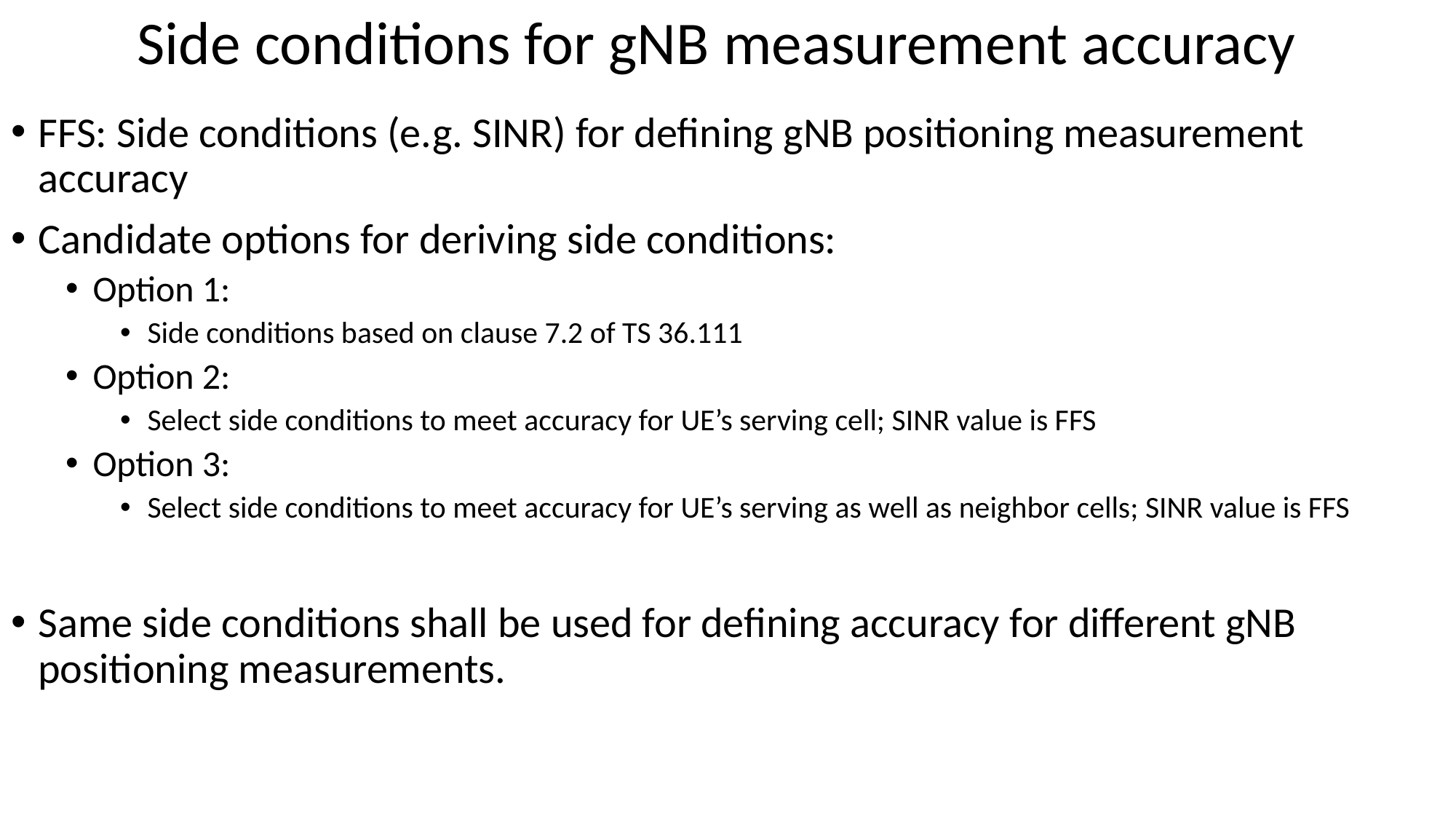

# Side conditions for gNB measurement accuracy
FFS: Side conditions (e.g. SINR) for defining gNB positioning measurement accuracy
Candidate options for deriving side conditions:
Option 1:
Side conditions based on clause 7.2 of TS 36.111
Option 2:
Select side conditions to meet accuracy for UE’s serving cell; SINR value is FFS
Option 3:
Select side conditions to meet accuracy for UE’s serving as well as neighbor cells; SINR value is FFS

Same side conditions shall be used for defining accuracy for different gNB positioning measurements.